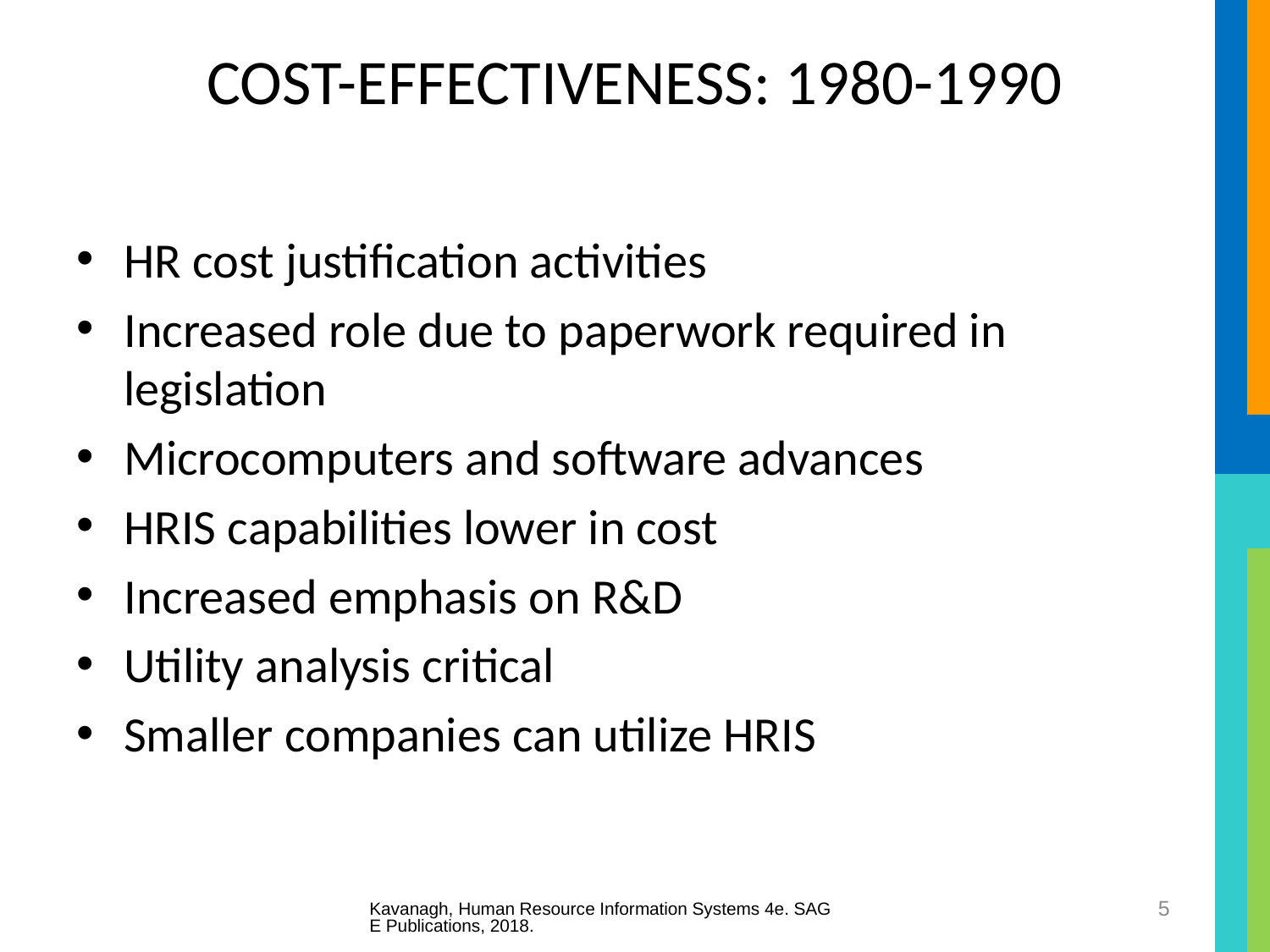

# COST-EFFECTIVENESS: 1980-1990
HR cost justification activities
Increased role due to paperwork required in legislation
Microcomputers and software advances
HRIS capabilities lower in cost
Increased emphasis on R&D
Utility analysis critical
Smaller companies can utilize HRIS
Kavanagh, Human Resource Information Systems 4e. SAGE Publications, 2018.
5